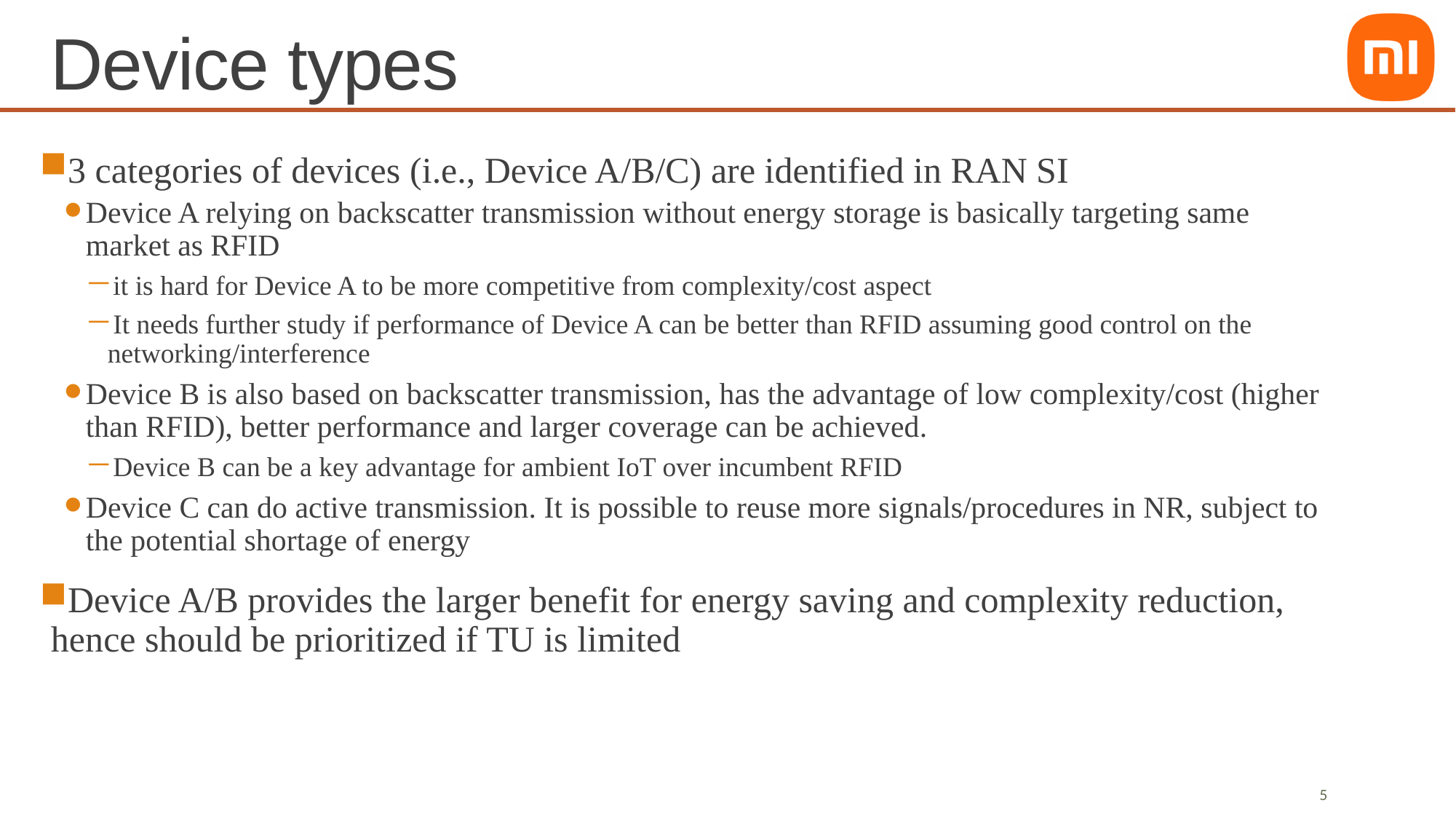

# Device types
3 categories of devices (i.e., Device A/B/C) are identified in RAN SI
Device A relying on backscatter transmission without energy storage is basically targeting same market as RFID
it is hard for Device A to be more competitive from complexity/cost aspect
It needs further study if performance of Device A can be better than RFID assuming good control on the networking/interference
Device B is also based on backscatter transmission, has the advantage of low complexity/cost (higher than RFID), better performance and larger coverage can be achieved.
Device B can be a key advantage for ambient IoT over incumbent RFID
Device C can do active transmission. It is possible to reuse more signals/procedures in NR, subject to the potential shortage of energy
Device A/B provides the larger benefit for energy saving and complexity reduction, hence should be prioritized if TU is limited